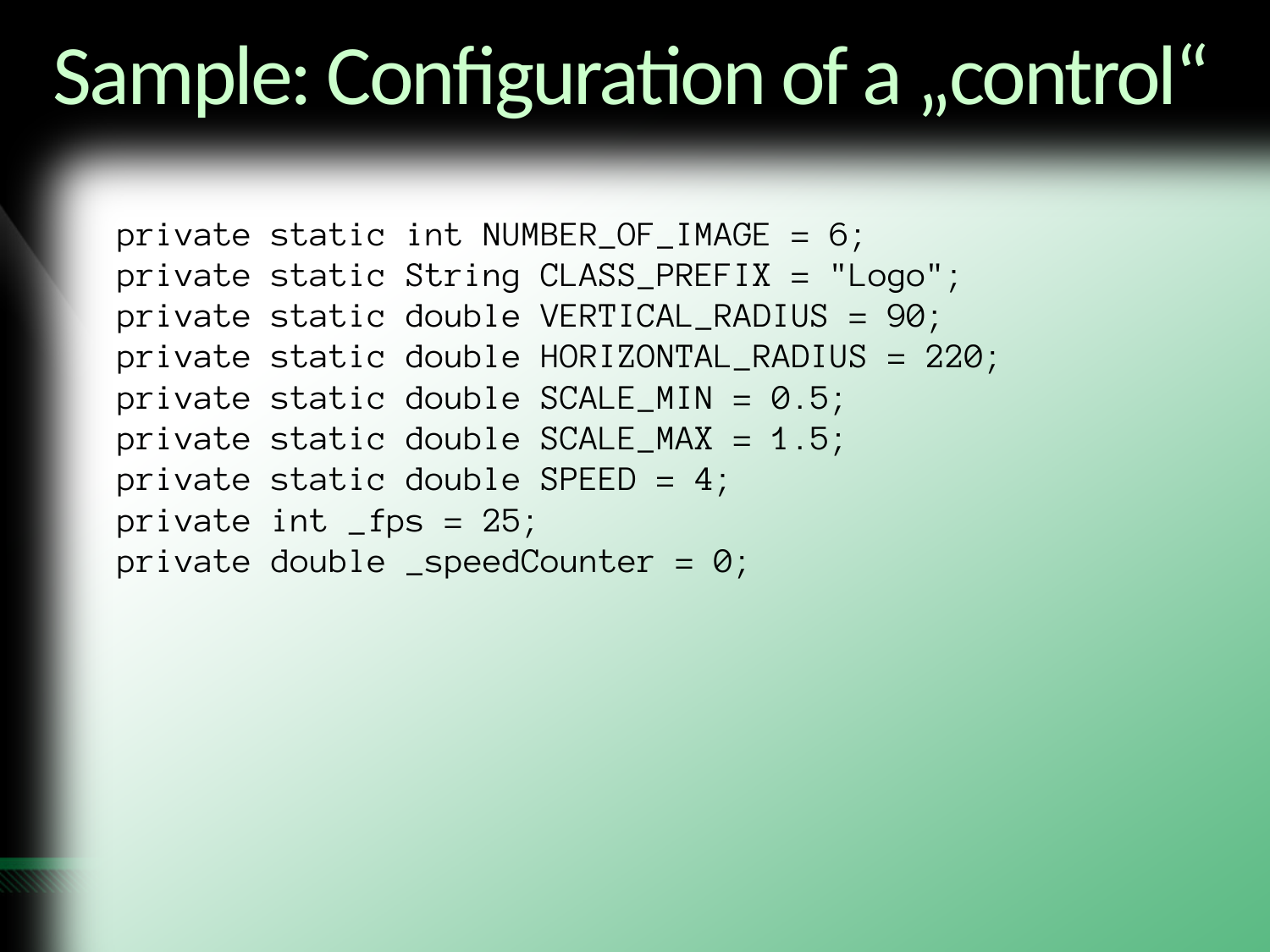

# Sample: Configuration of a „control“
private static int NUMBER_OF_IMAGE = 6;
private static String CLASS_PREFIX = "Logo";
private static double VERTICAL_RADIUS = 90;
private static double HORIZONTAL_RADIUS = 220;
private static double SCALE_MIN = 0.5;
private static double SCALE_MAX = 1.5;
private static double SPEED = 4;
private int _fps = 25;
private double _speedCounter = 0;